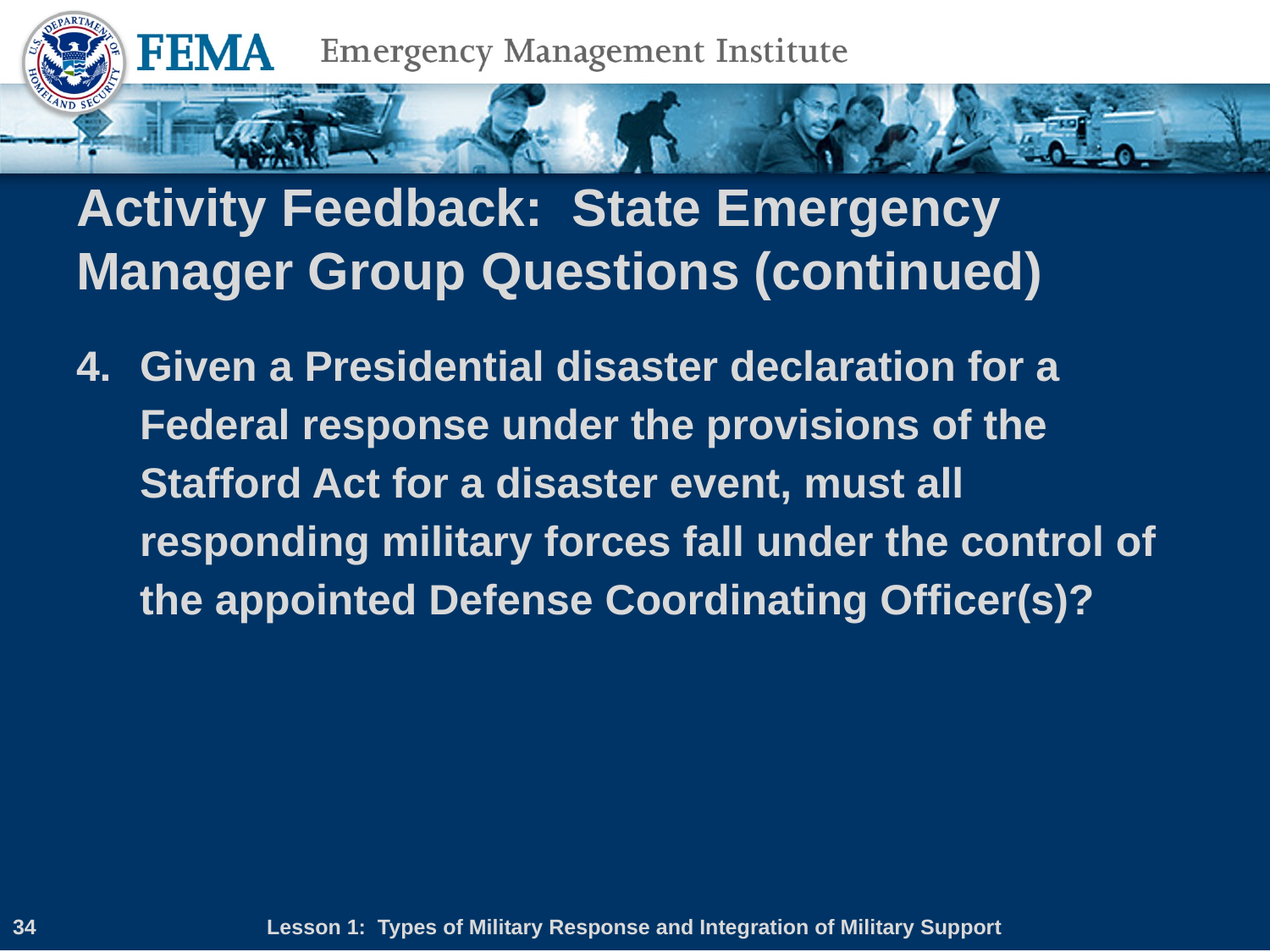

# Activity Feedback:  State Emergency Manager Group Questions (continued)
Given a Presidential disaster declaration for a Federal response under the provisions of the Stafford Act for a disaster event, must all responding military forces fall under the control of the appointed Defense Coordinating Officer(s)?
34
Lesson 1:  Types of Military Response and Integration of Military Support